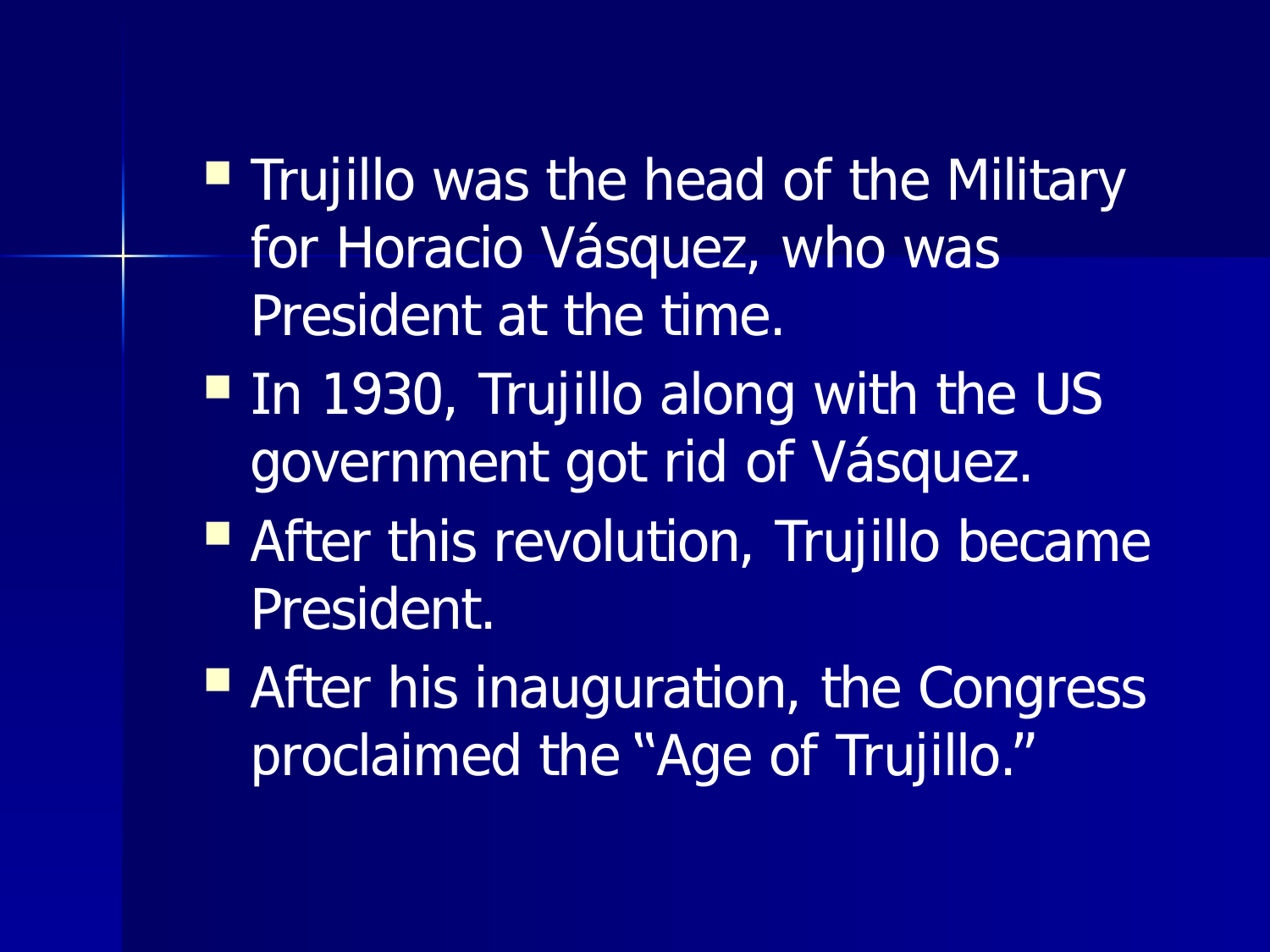

Trujillo was the head of the Military for Horacio Vásquez, who was President at the time.
In 1930, Trujillo along with the US government got rid of Vásquez.
After this revolution, Trujillo became President.
After his inauguration, the Congress proclaimed the “Age of Trujillo.”